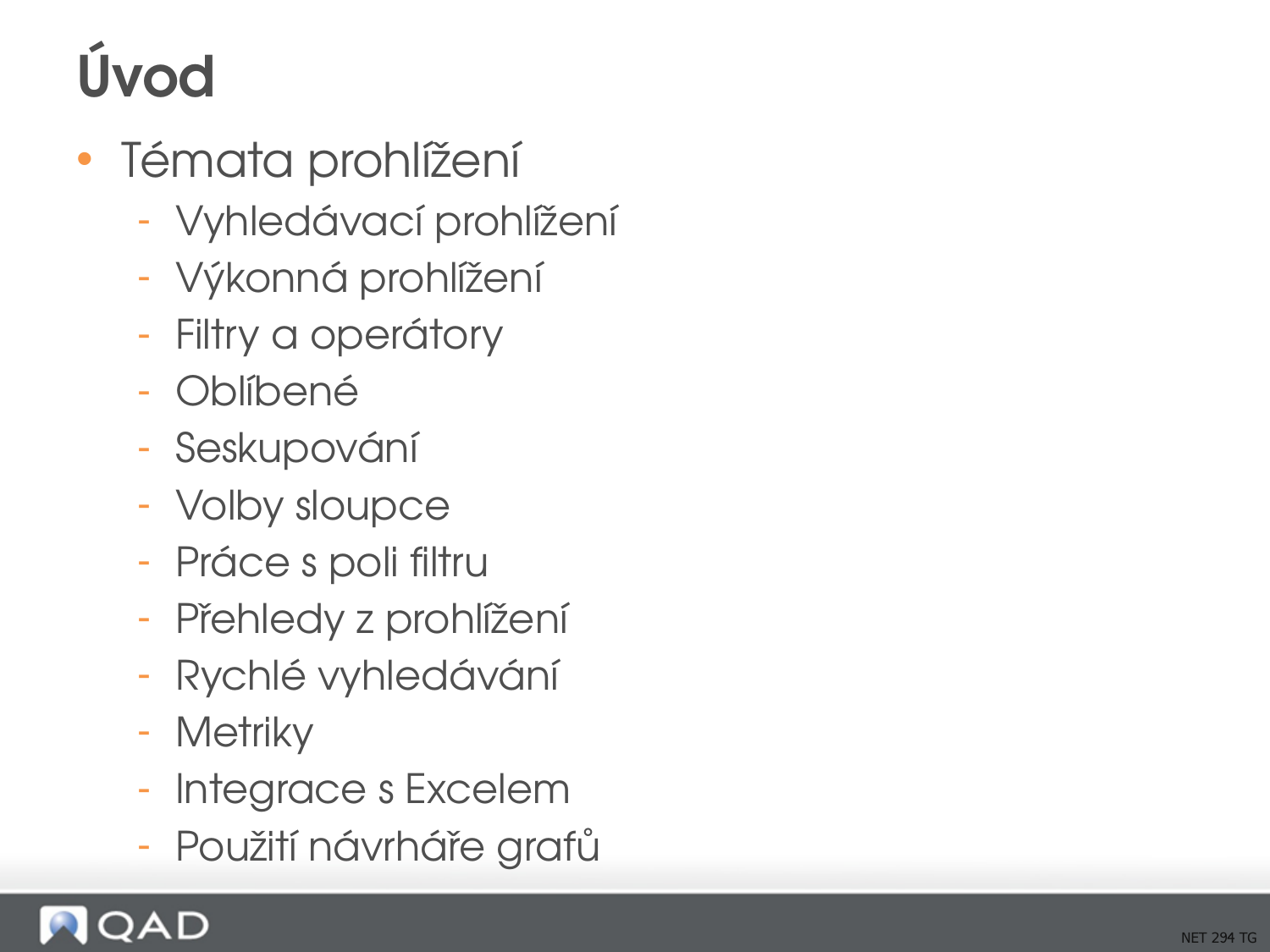

# Úvod
Témata prohlížení
Vyhledávací prohlížení
Výkonná prohlížení
Filtry a operátory
Oblíbené
Seskupování
Volby sloupce
Práce s poli filtru
Přehledy z prohlížení
Rychlé vyhledávání
Metriky
Integrace s Excelem
Použití návrháře grafů
NET 294 TG